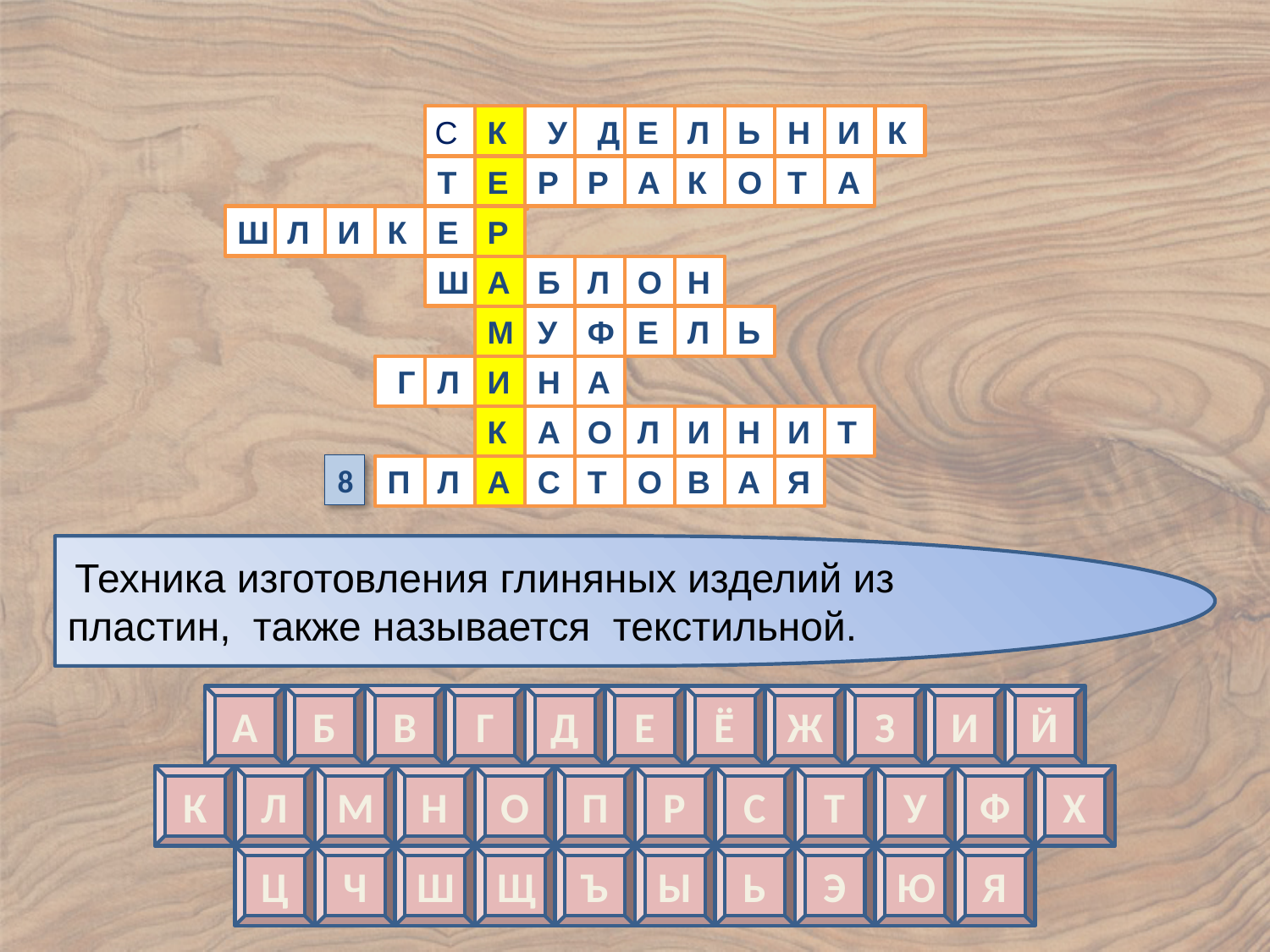

С

К

У

Д

Е

Л

Ь

Н

И

К

Т

Е

Р

Р

А

К

О

Т

А

Ш

Л

И

К

Е

Р

Ш

А

Б

Л

О

Н

М

У

Ф

Е

Л

Ь

Г

Л

И

Н

А

К

А

О

Л

И

Н

И

Т
8

П

Л

А

С

Т

О

В

А

Я
 Техника изготовления глиняных изделий из   пластин,  также называется  текстильной.
В
А
Б
Г
Д
Е
Ё
Ж
З
И
Й
К
Л
М
Н
О
П
Р
С
Т
У
Ф
Х
Ц
Ч
Ш
Щ
Ъ
Ы
Ь
Э
Ю
Я